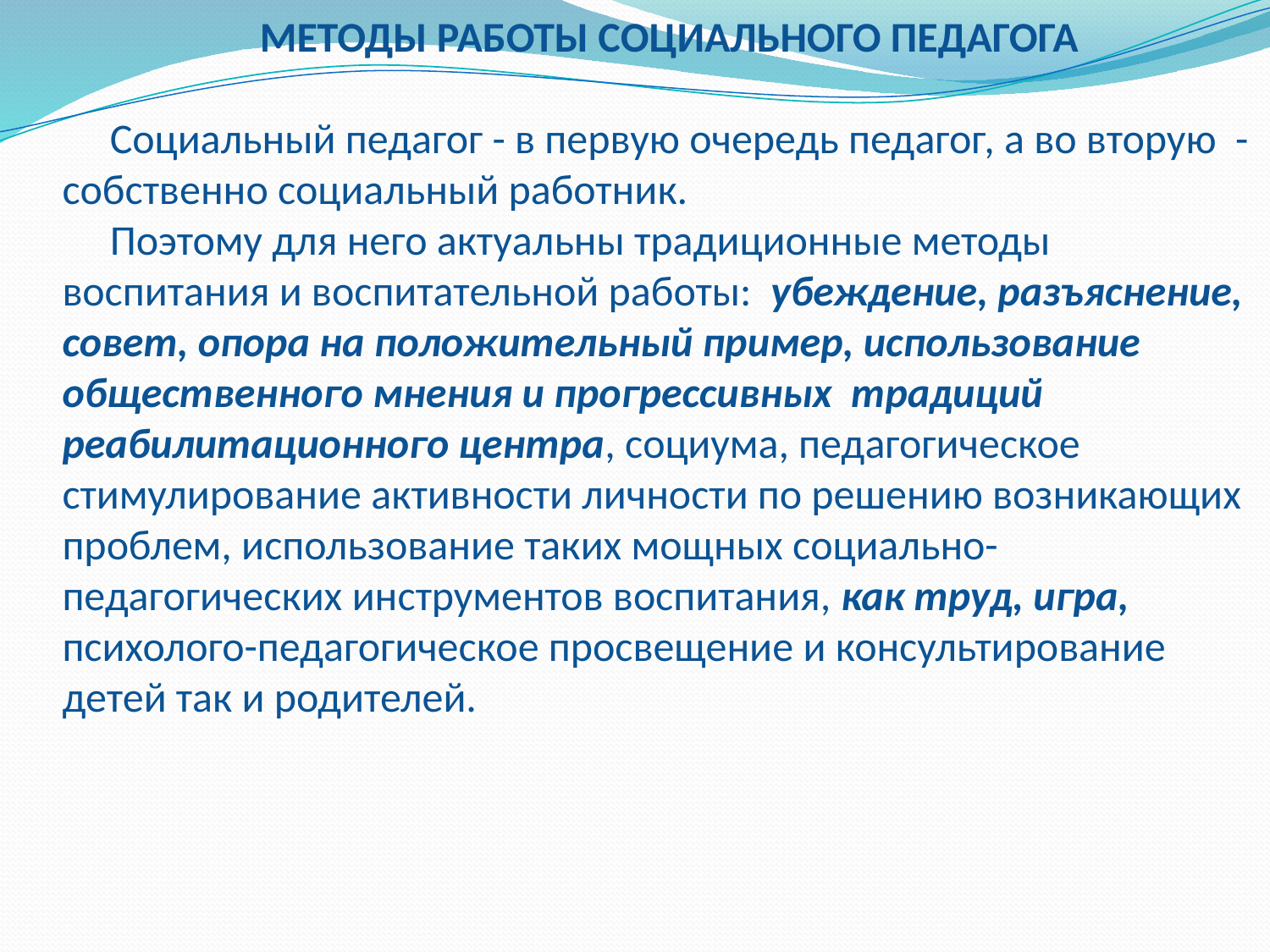

МЕТОДЫ РАБОТЫ СОЦИАЛЬНОГО ПЕДАГОГА

     Социальный педагог - в первую очередь педагог, а во вторую  - собственно социальный работник.
     Поэтому для него актуальны традиционные методы воспитания и воспитательной работы:  убеждение, разъяснение, совет, опора на положительный пример, использование     общественного мнения и прогрессивных  традиций реабилитационного центра, социума, педагогическое  стимулирование активности личности по решению возникающих проблем, использование таких мощных социально-педагогических инструментов воспитания, как труд, игра,  психолого-педагогическое просвещение и консультирование  детей так и родителей.